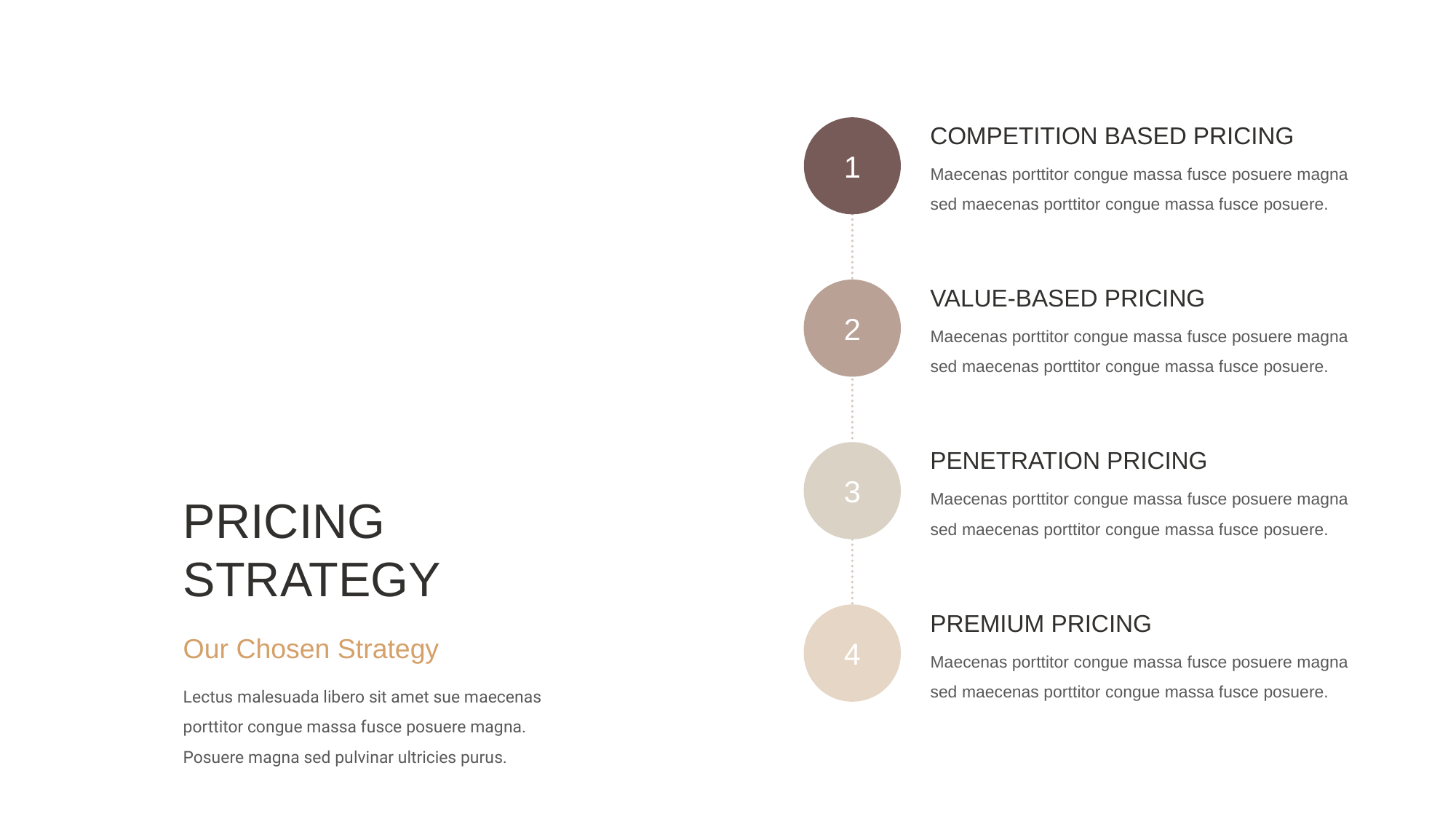

COMPETITION BASED PRICING
Maecenas porttitor congue massa fusce posuere magna sed maecenas porttitor congue massa fusce posuere.
1
VALUE-BASED PRICING
Maecenas porttitor congue massa fusce posuere magna sed maecenas porttitor congue massa fusce posuere.
2

PRICING STRATEGY
Our Chosen Strategy
Lectus malesuada libero sit amet sue maecenas porttitor congue massa fusce posuere magna. Posuere magna sed pulvinar ultricies purus.
PENETRATION PRICING
Maecenas porttitor congue massa fusce posuere magna sed maecenas porttitor congue massa fusce posuere.
3
PREMIUM PRICING
Maecenas porttitor congue massa fusce posuere magna sed maecenas porttitor congue massa fusce posuere.
4